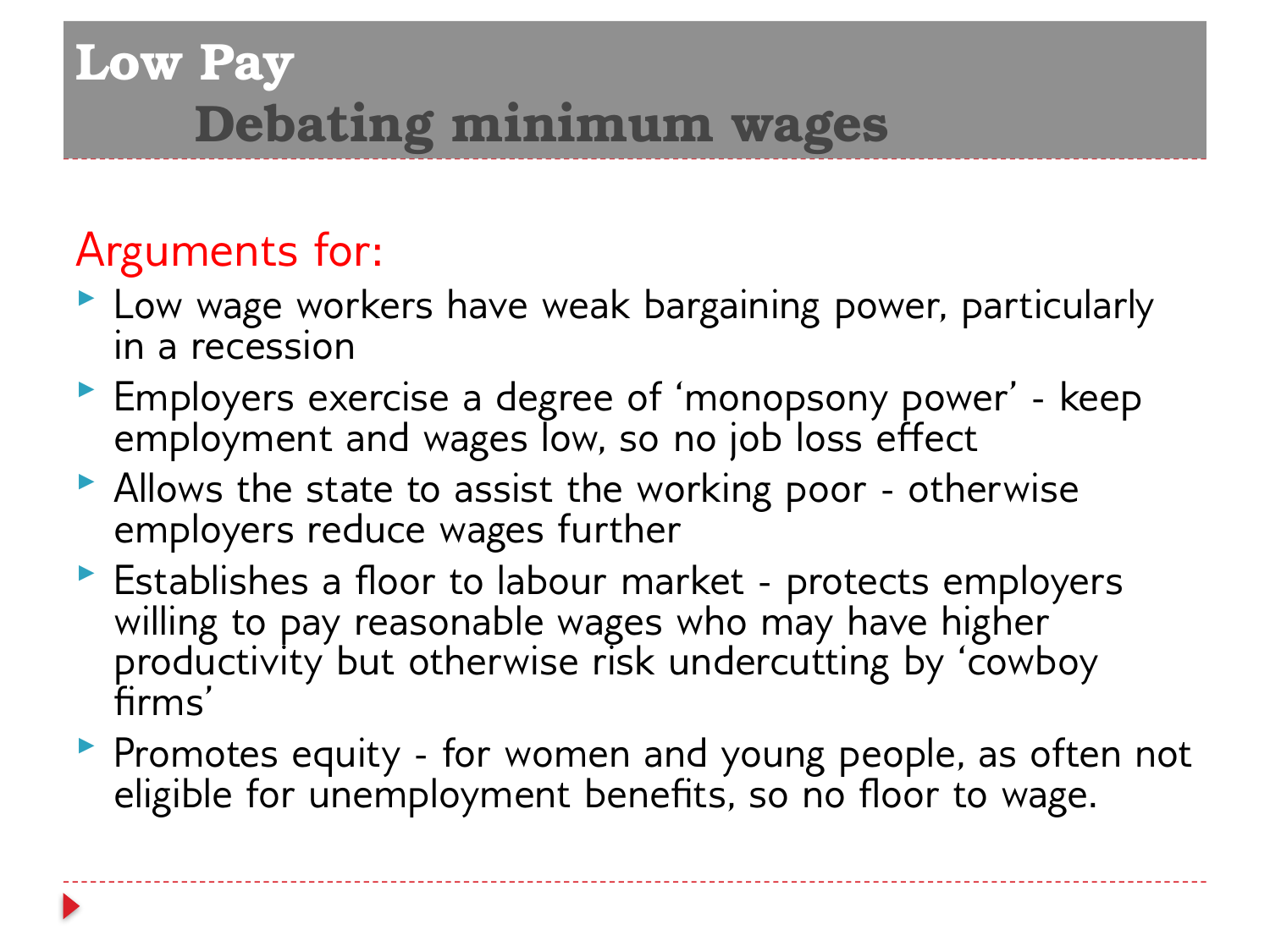

# Low Pay Debating minimum wages
Arguments for:
Low wage workers have weak bargaining power, particularly in a recession
Employers exercise a degree of ‘monopsony power’ - keep employment and wages low, so no job loss effect
Allows the state to assist the working poor - otherwise employers reduce wages further
Establishes a floor to labour market - protects employers willing to pay reasonable wages who may have higher productivity but otherwise risk undercutting by ‘cowboy firms’
Promotes equity - for women and young people, as often not eligible for unemployment benefits, so no floor to wage.